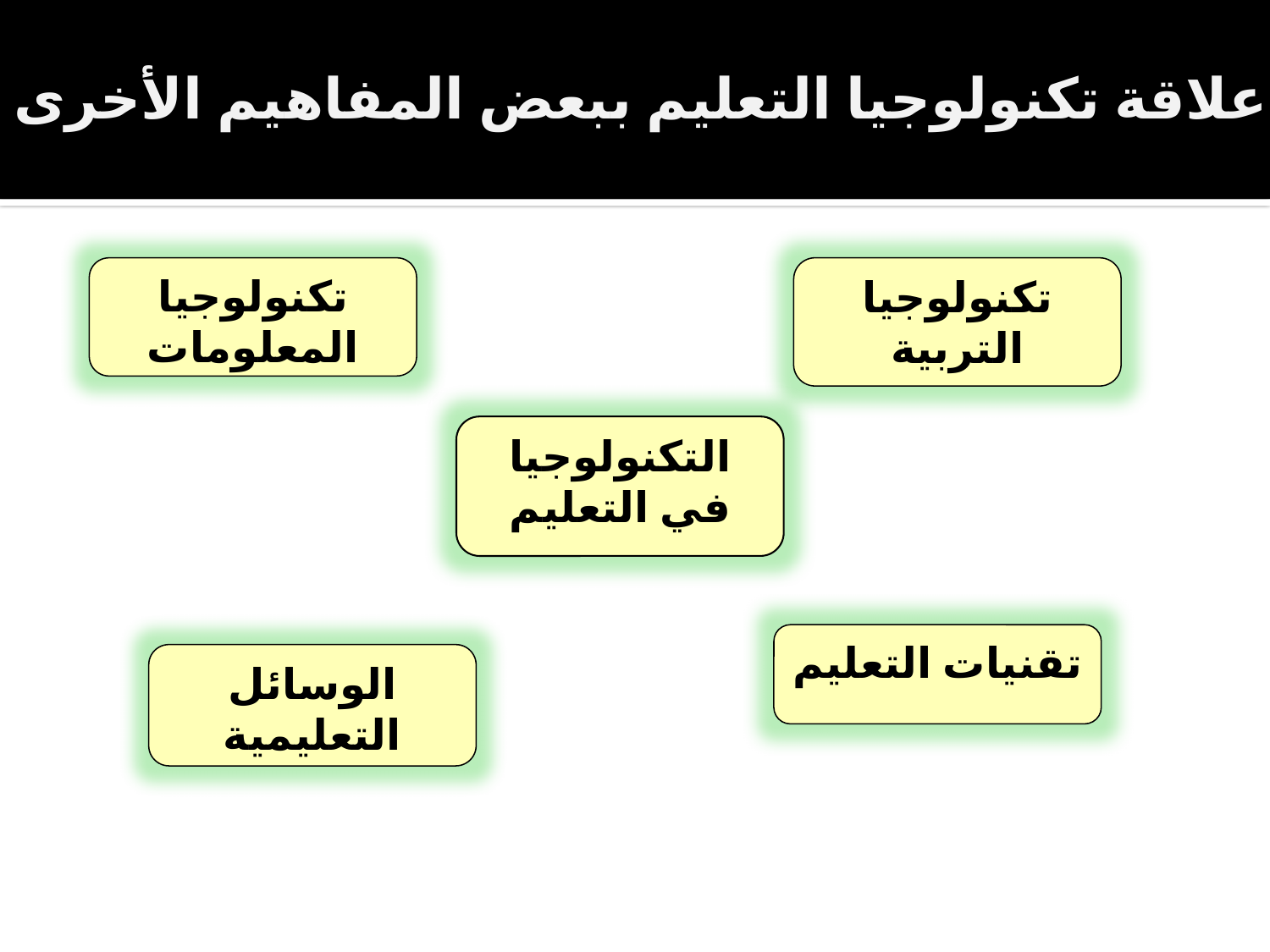

علاقة تكنولوجيا التعليم ببعض المفاهيم الأخرى
تكنولوجيا المعلومات

تكنولوجيا التربية

التكنولوجيا في التعليم

تقنيات التعليم

الوسائل التعليمية